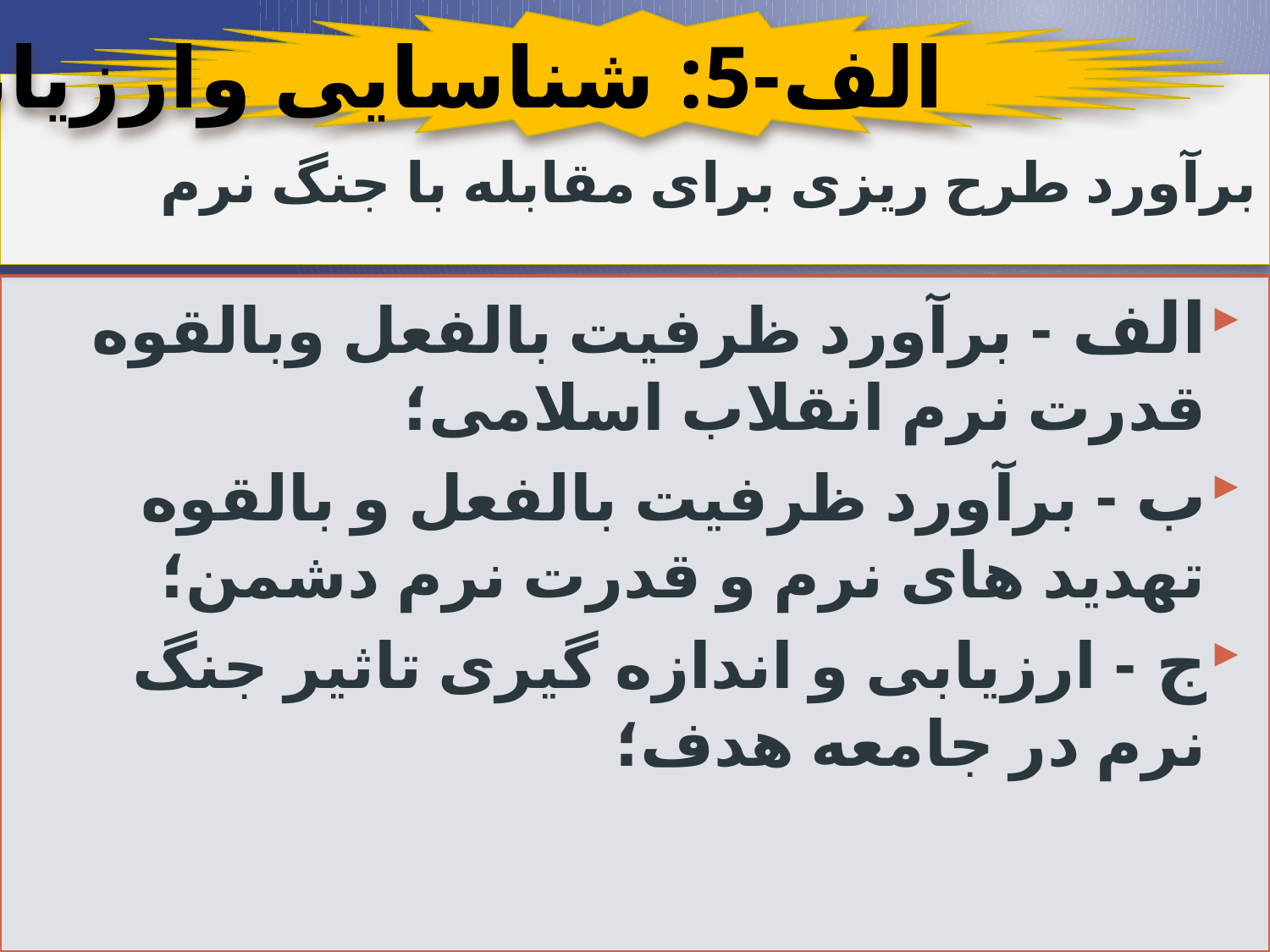

الف-5: شناسایی وارزیابی

برآورد طرح ریزی برای مقابله با جنگ نرم
الف - برآورد ظرفیت بالفعل وبالقوه قدرت نرم انقلاب اسلامی؛
ب - برآورد ظرفیت بالفعل و بالقوه تهدید های نرم و قدرت نرم دشمن؛
ج - ارزیابی و اندازه گیری تاثیر جنگ نرم در جامعه هدف؛